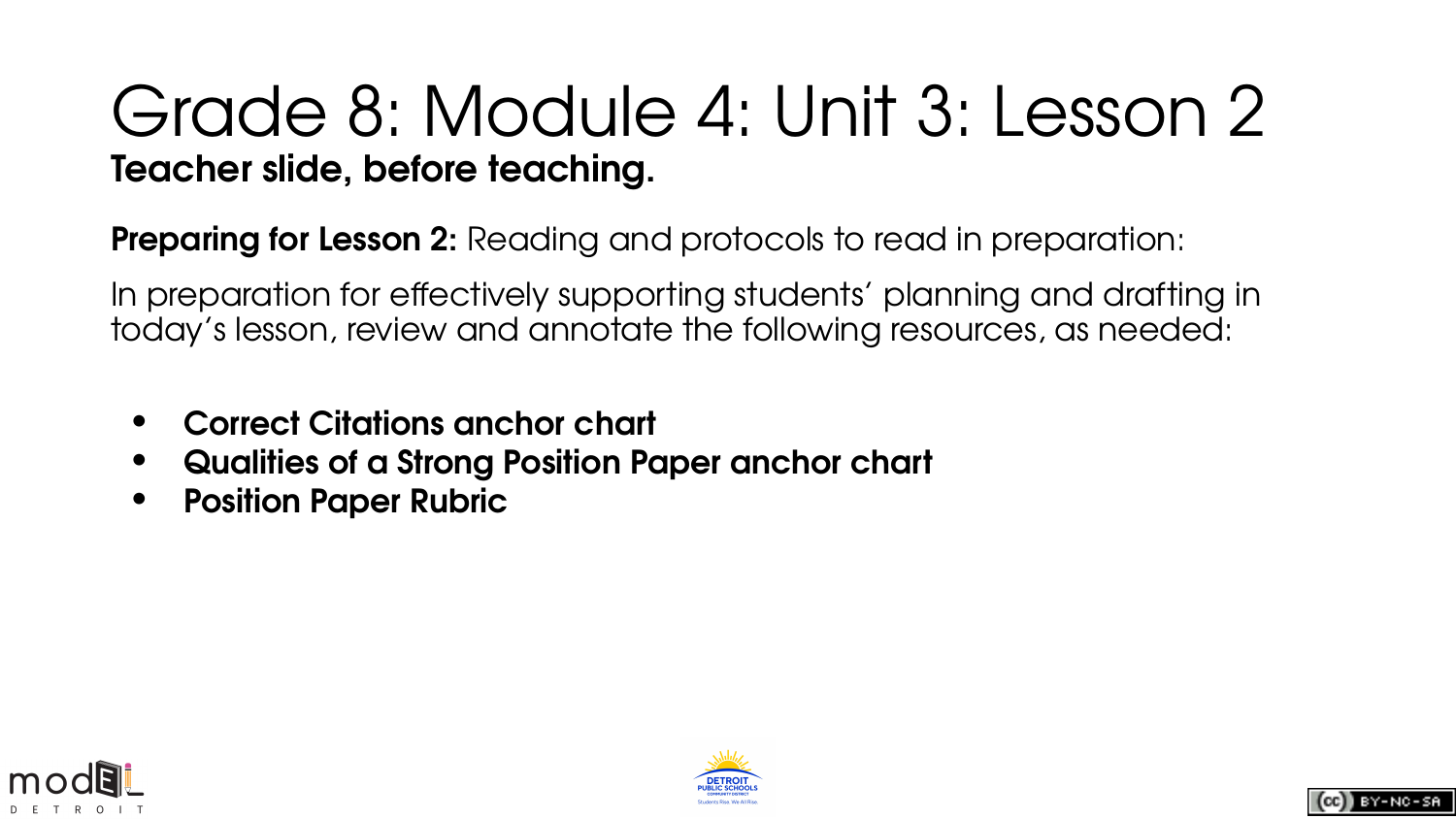

# Grade 8: Module 4: Unit 3: Lesson 2
Teacher slide, before teaching.

Preparing for Lesson 2: Reading and protocols to read in preparation:
In preparation for effectively supporting students’ planning and drafting in today’s lesson, review and annotate the following resources, as needed:

Correct Citations anchor chart
Qualities of a Strong Position Paper anchor chart
Position Paper Rubric